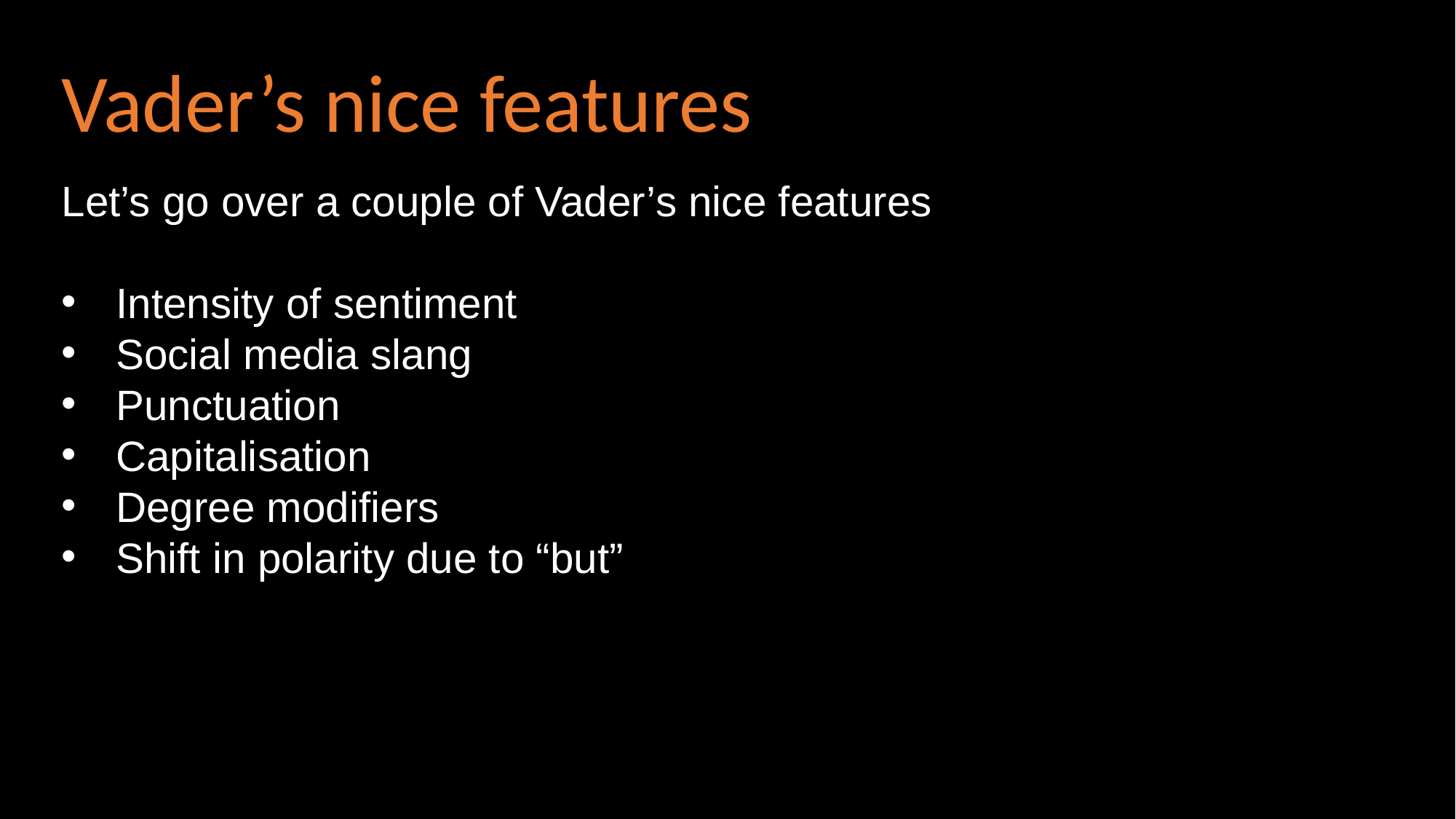

Vader’s nice features

Let’s go over a couple of Vader’s nice features

Intensity of sentiment
Social media slang
Punctuation
Capitalisation
Degree modifiers
Shift in polarity due to “but”